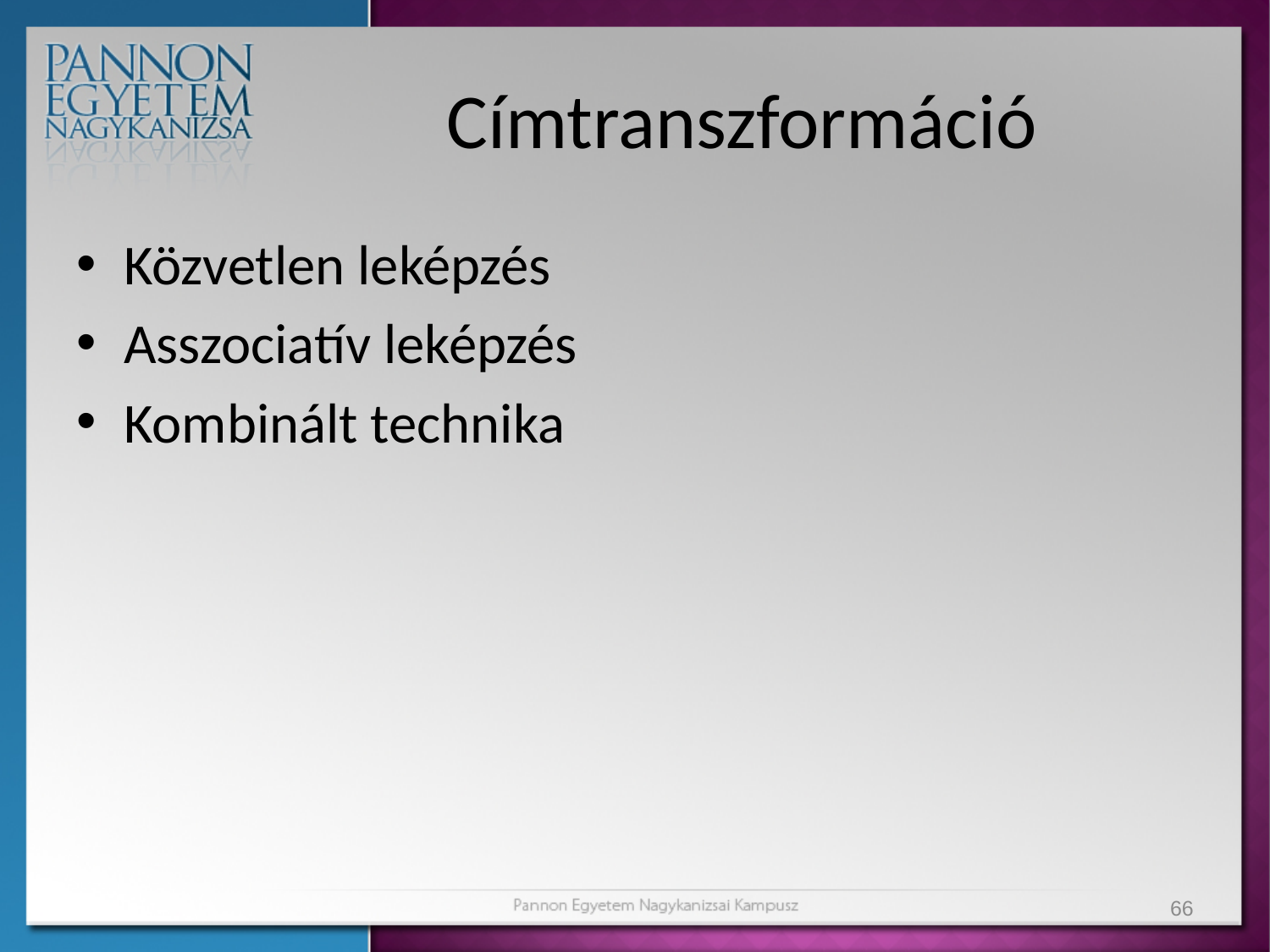

# Címtranszformáció
Közvetlen leképzés
Asszociatív leképzés
Kombinált technika
66